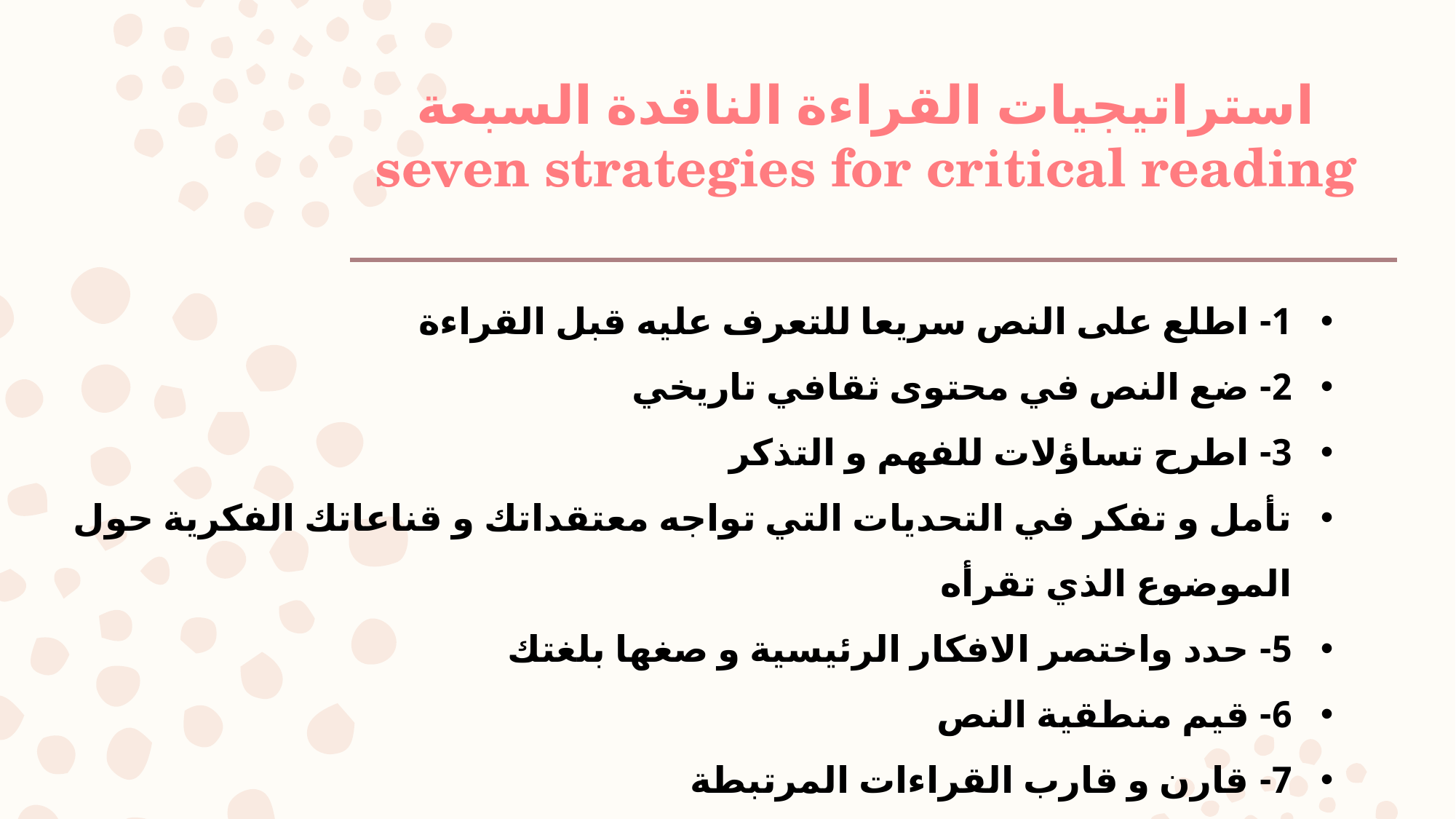

# استراتيجيات القراءة الناقدة السبعة seven strategies for critical reading
1- اطلع على النص سريعا للتعرف عليه قبل القراءة
2- ضع النص في محتوى ثقافي تاريخي
3- اطرح تساؤلات للفهم و التذكر
تأمل و تفكر في التحديات التي تواجه معتقداتك و قناعاتك الفكرية حول الموضوع الذي تقرأه
5- حدد واختصر الافكار الرئيسية و صغها بلغتك
6- قيم منطقية النص
7- قارن و قارب القراءات المرتبطة